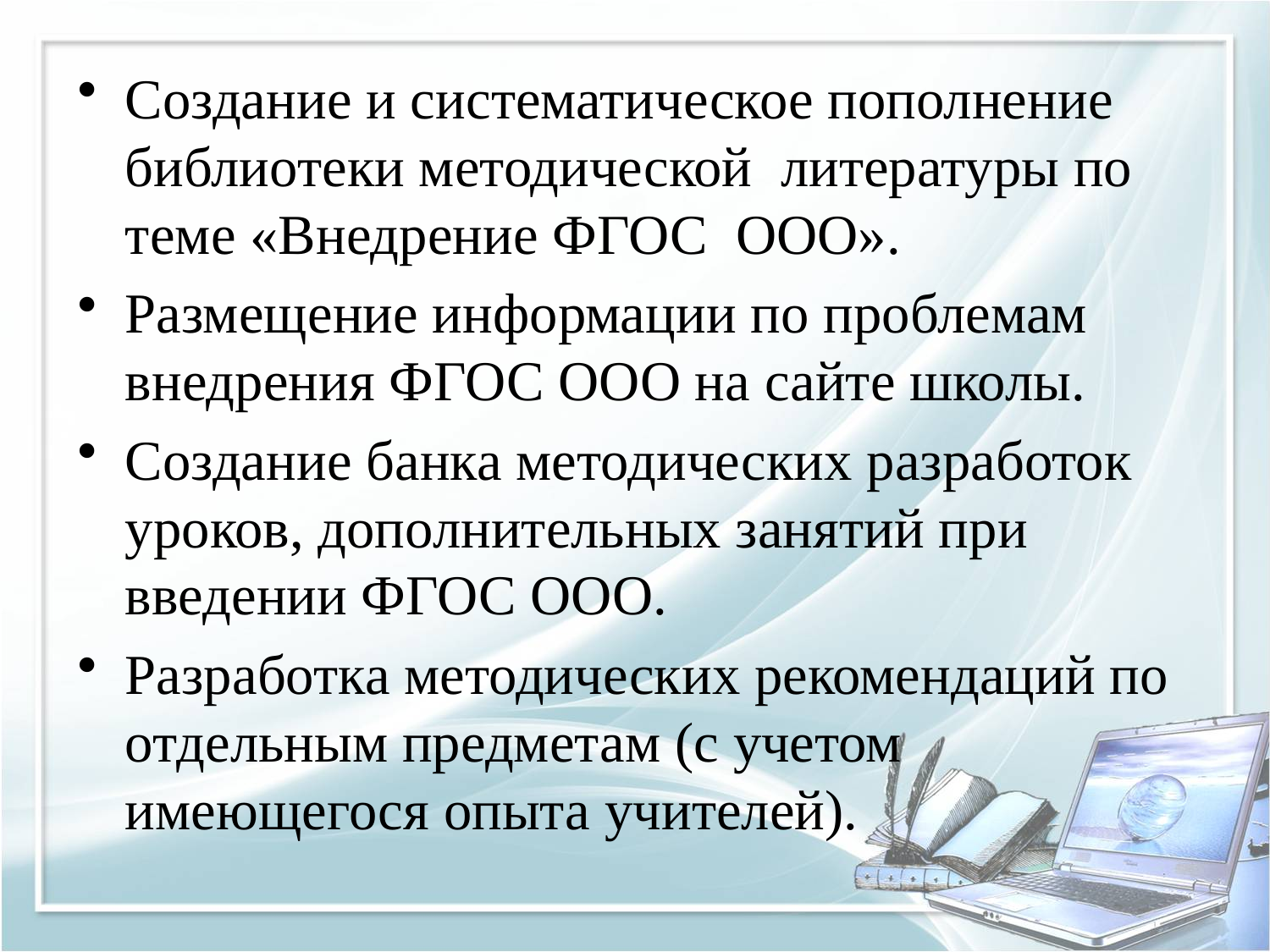

#
Создание и систематическое пополнение библиотеки методической  литературы по теме «Внедрение ФГОС  ООО».
Размещение информации по проблемам внедрения ФГОС ООО на сайте школы.
Создание банка методических разработок уроков, дополнительных занятий при введении ФГОС ООО.
Разработка методических рекомендаций по отдельным предметам (с учетом имеющегося опыта учителей).